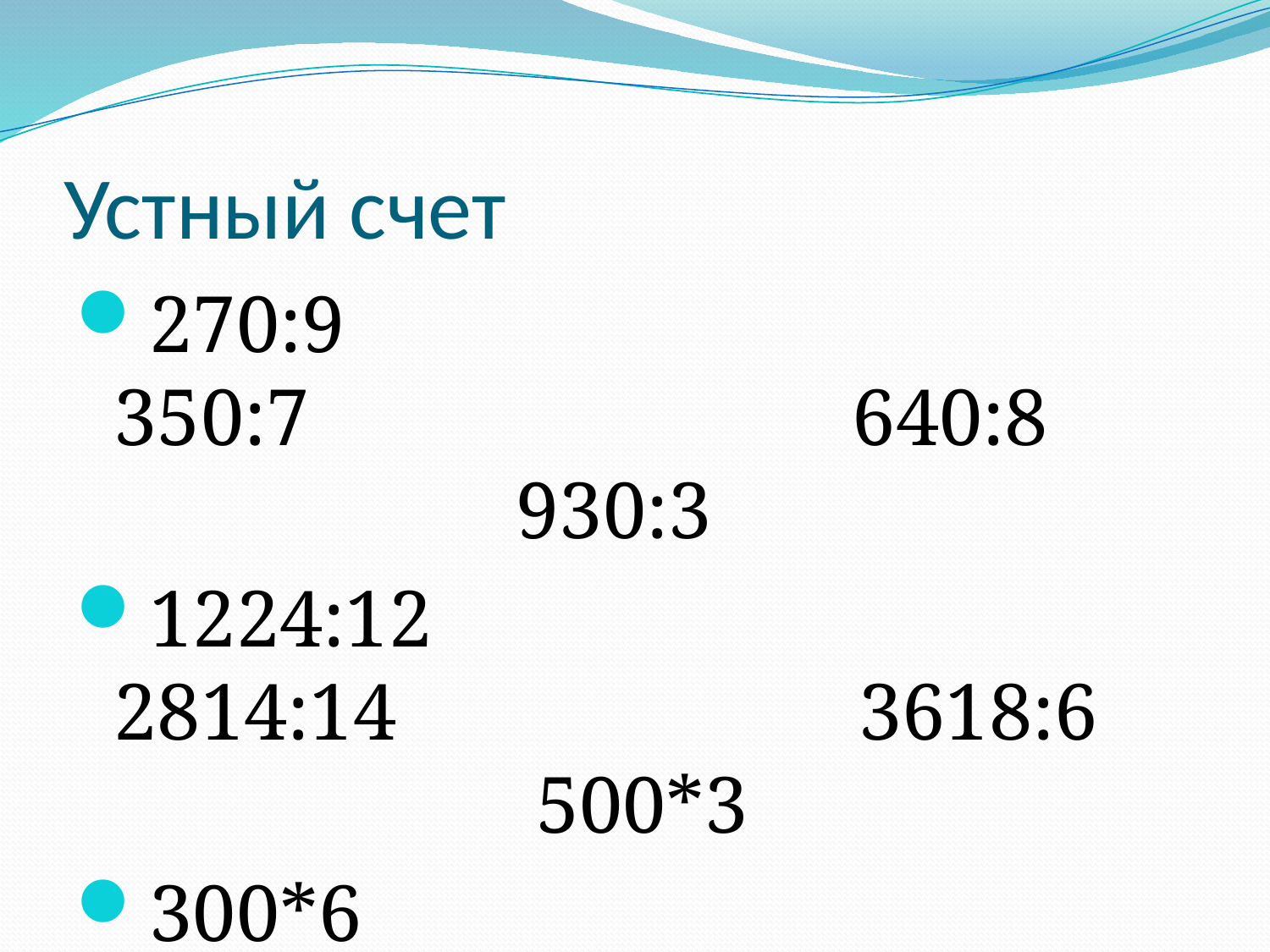

# Устный счет
270:9                                  350:7                           640:8                            930:3
1224:12                             2814:14                       3618:6                          500*3
300*6                                 603*4                          108*5                           801*7